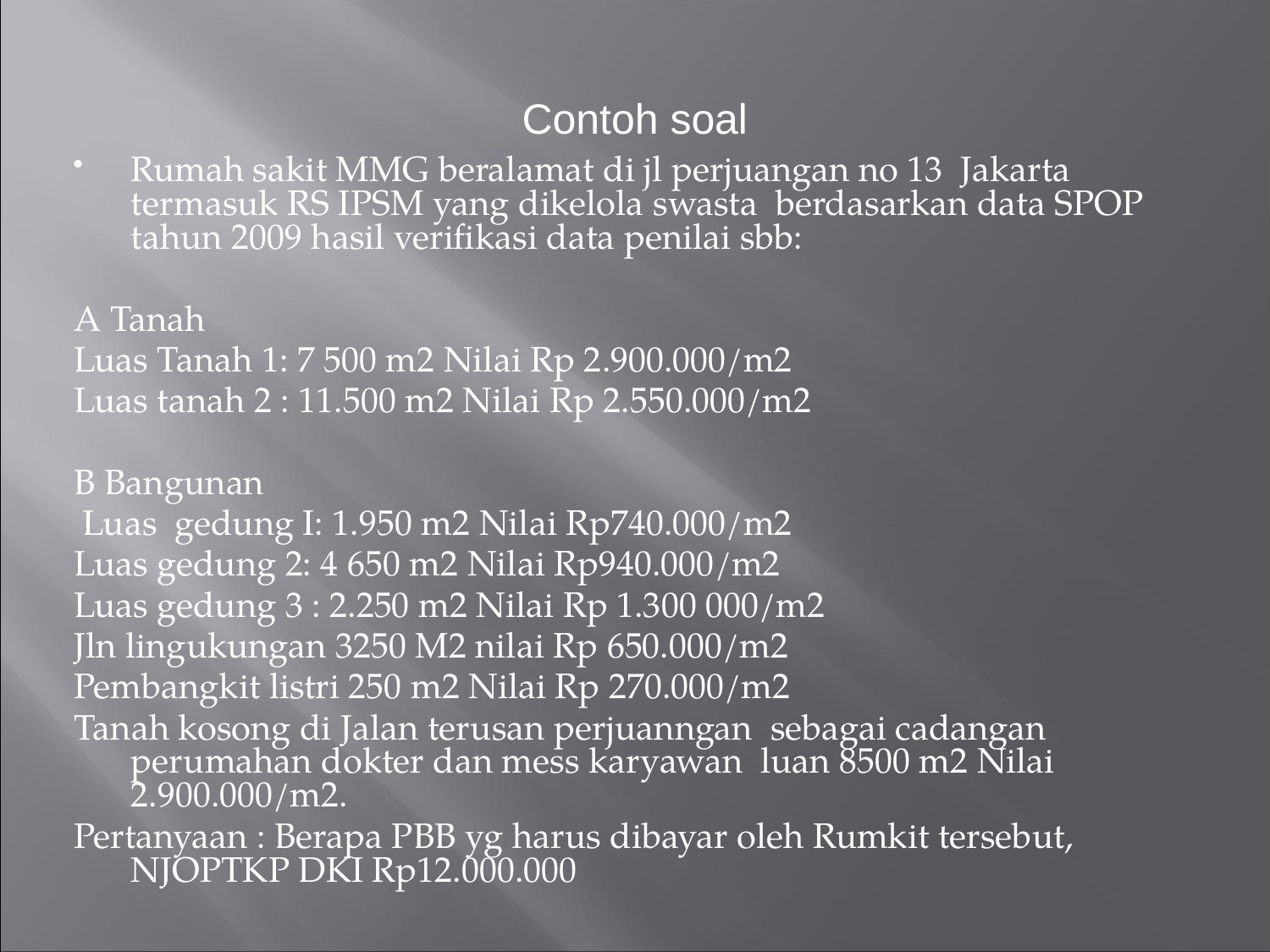

# Contoh soal
Rumah sakit MMG beralamat di jl perjuangan no 13  Jakarta termasuk RS IPSM yang dikelola swasta  berdasarkan data SPOP tahun 2009 hasil verifikasi data penilai sbb:

A Tanah
Luas Tanah 1: 7 500 m2 Nilai Rp 2.900.000/m2
Luas tanah 2 : 11.500 m2 Nilai Rp 2.550.000/m2

B Bangunan
 Luas  gedung I: 1.950 m2 Nilai Rp740.000/m2
Luas gedung 2: 4 650 m2 Nilai Rp940.000/m2
Luas gedung 3 : 2.250 m2 Nilai Rp 1.300 000/m2
Jln lingukungan 3250 M2 nilai Rp 650.000/m2
Pembangkit listri 250 m2 Nilai Rp 270.000/m2
Tanah kosong di Jalan terusan perjuanngan  sebagai cadangan perumahan dokter dan mess karyawan  luan 8500 m2 Nilai 2.900.000/m2.
Pertanyaan : Berapa PBB yg harus dibayar oleh Rumkit tersebut, NJOPTKP DKI Rp12.000.000